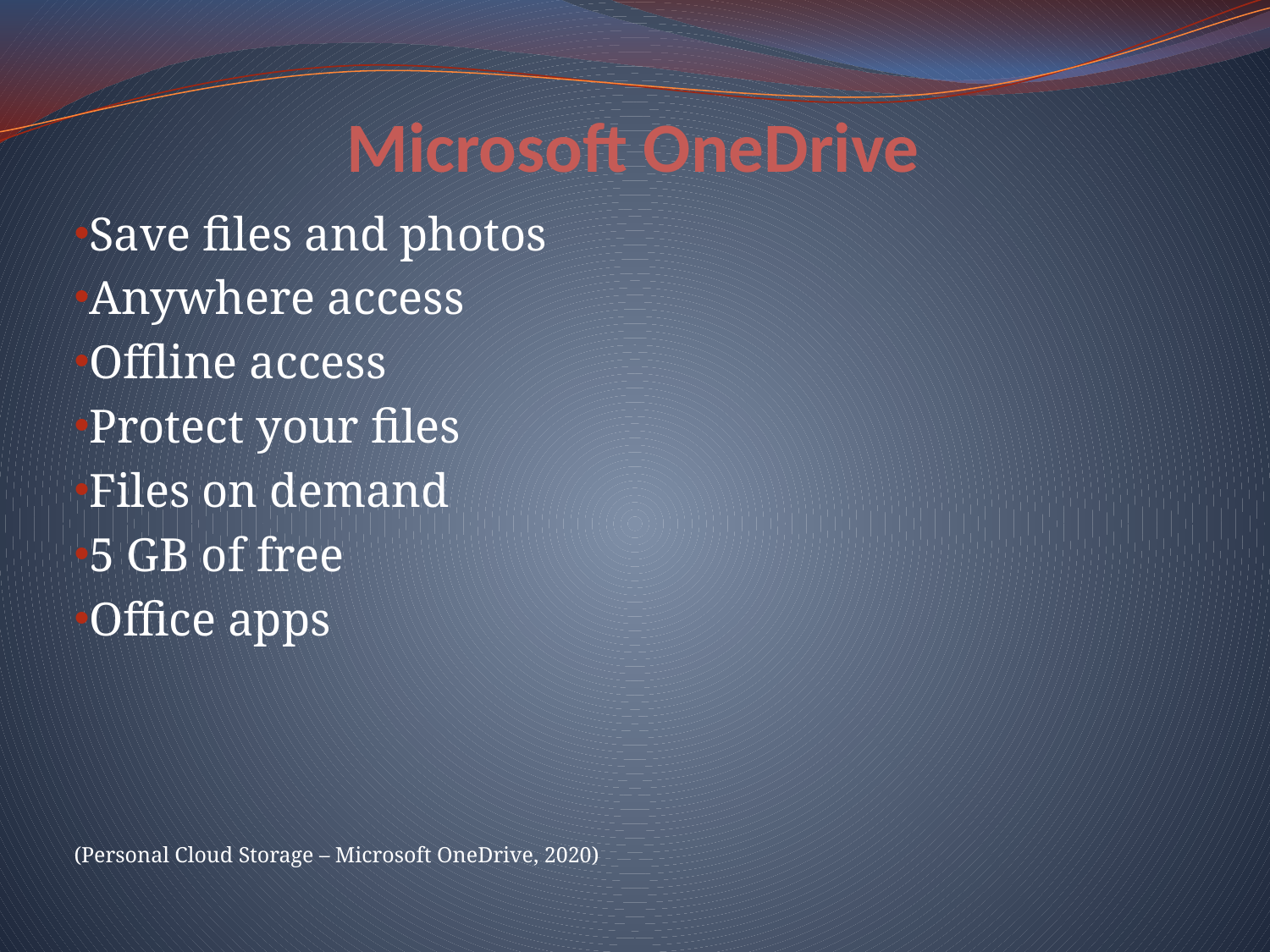

# Microsoft OneDrive
Save files and photos
Anywhere access
Offline access
Protect your files
Files on demand
5 GB of free
Office apps

(Personal Cloud Storage – Microsoft OneDrive, 2020)